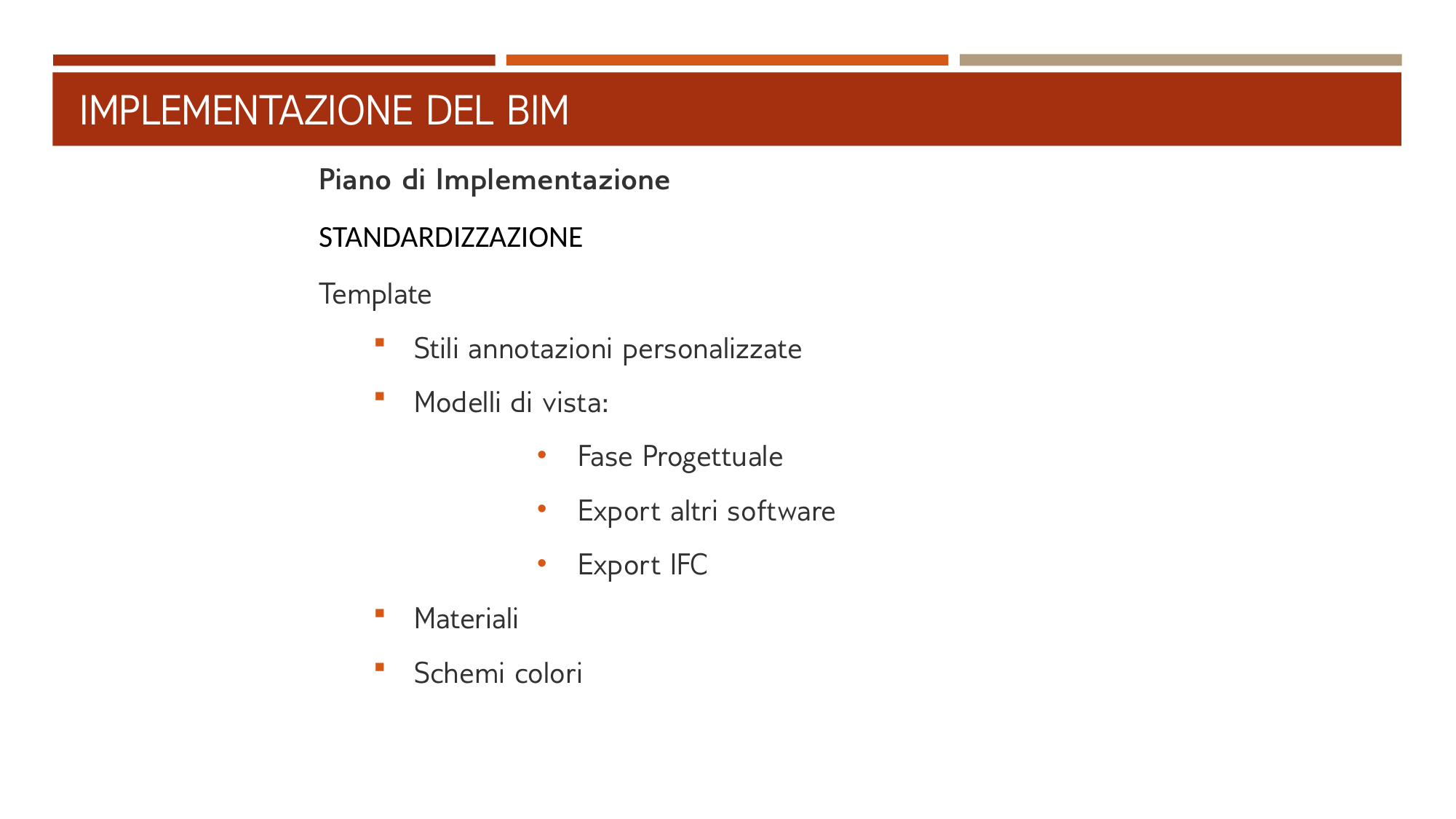

# Implementazione del BIM
Piano di Implementazione
STANDARDIZZAZIONE
Template
Stili annotazioni personalizzate
Modelli di vista:
Fase Progettuale
Export altri software
Export IFC
Materiali
Schemi colori